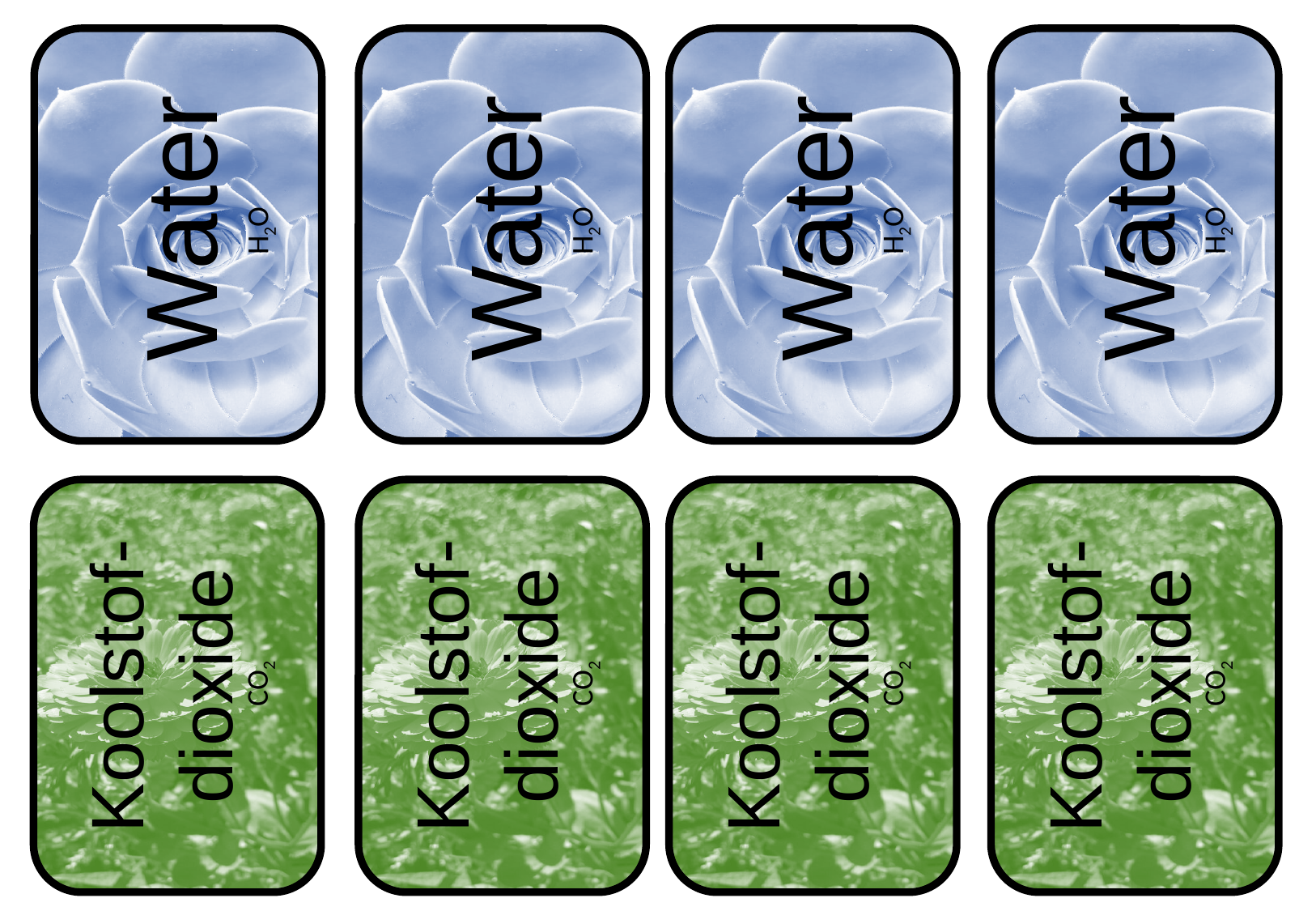

Water
Water
Water
Water
H2O
H2O
H2O
H2O

Koolstof-dioxide
Koolstof-dioxide
Koolstof-dioxide
Koolstof-dioxide
CO2
CO2
CO2
CO2